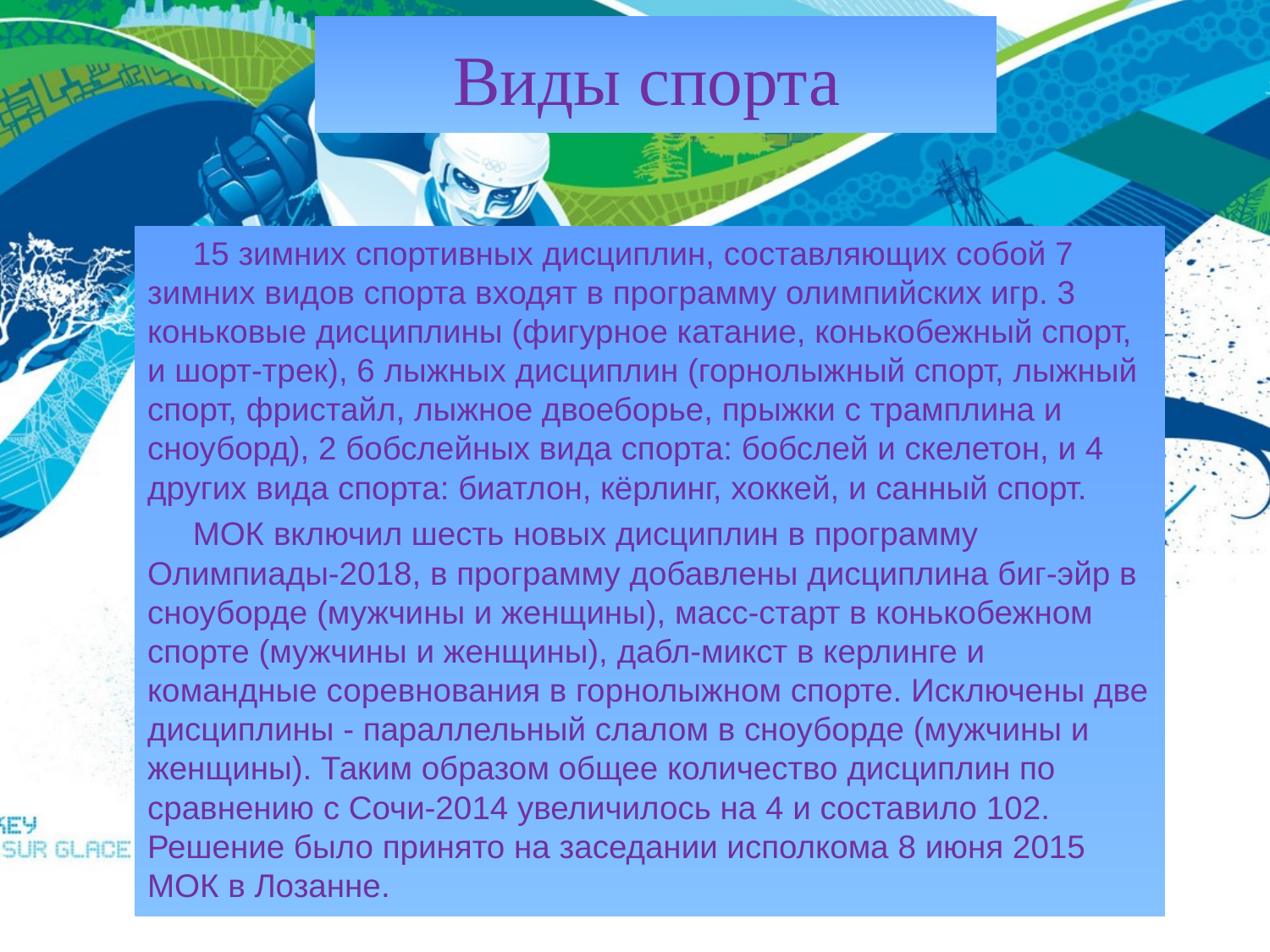

# Виды спорта
     15 зимних спортивных дисциплин, составляющих собой 7 зимних видов спорта входят в программу олимпийских игр. 3 коньковые дисциплины (фигурное катание, конькобежный спорт, и шорт-трек), 6 лыжных дисциплин (горнолыжный спорт, лыжный спорт, фристайл, лыжное двоеборье, прыжки с трамплина и сноуборд), 2 бобслейных вида спорта: бобслей и скелетон, и 4 других вида спорта: биатлон, кёрлинг, хоккей, и санный спорт.
     МОК включил шесть новых дисциплин в программу Олимпиады-2018, в программу добавлены дисциплина биг-эйр в сноуборде (мужчины и женщины), масс-старт в конькобежном спорте (мужчины и женщины), дабл-микст в керлинге и командные соревнования в горнолыжном спорте. Исключены две дисциплины - параллельный слалом в сноуборде (мужчины и женщины). Таким образом общее количество дисциплин по сравнению с Сочи-2014 увеличилось на 4 и составило 102. Решение было принято на заседании исполкома 8 июня 2015 МОК в Лозанне.